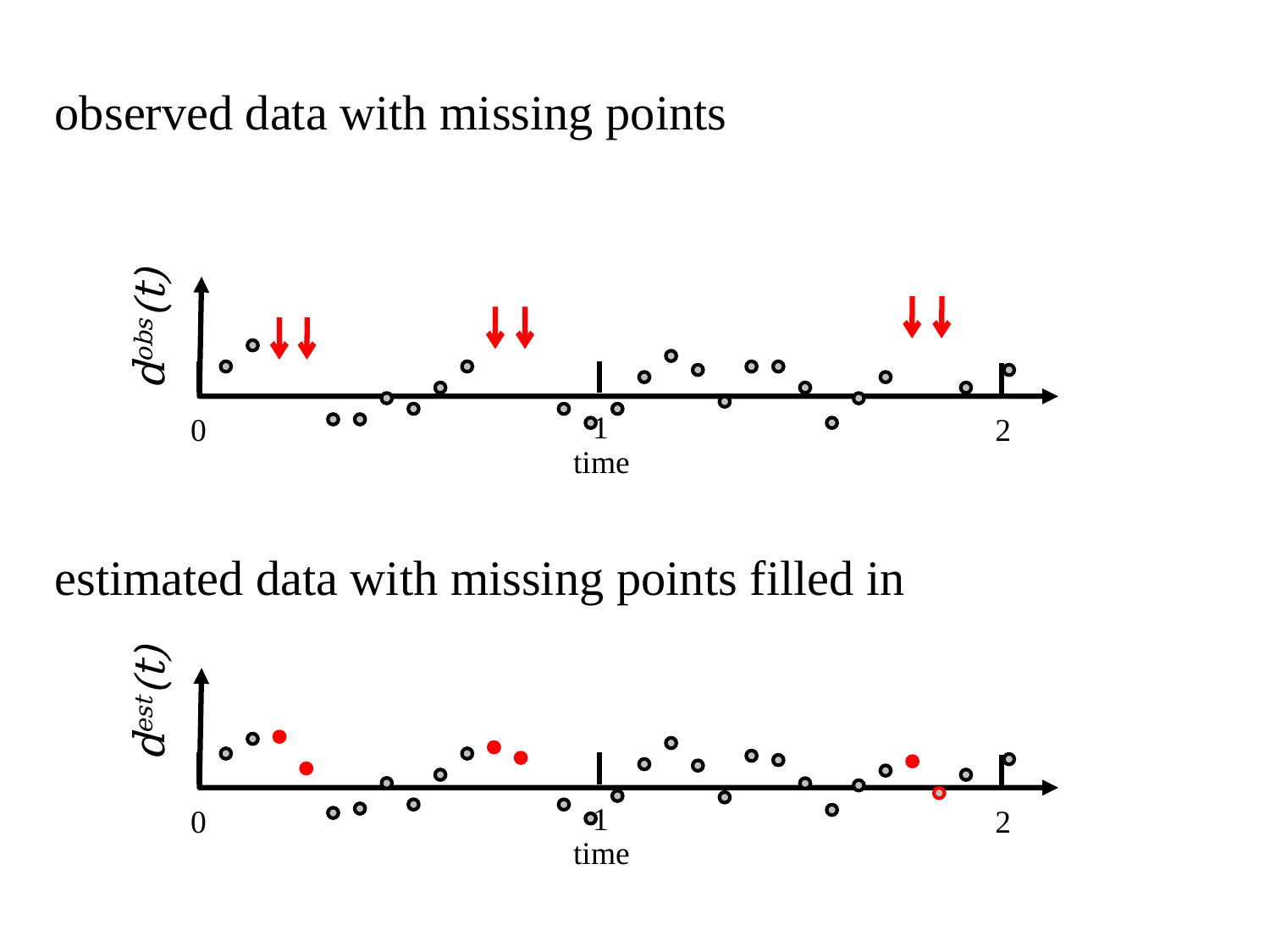

observed data with missing points

dobs(t)

1
0

2

time
estimated data with missing points filled in
dest(t)

1
0
2

time